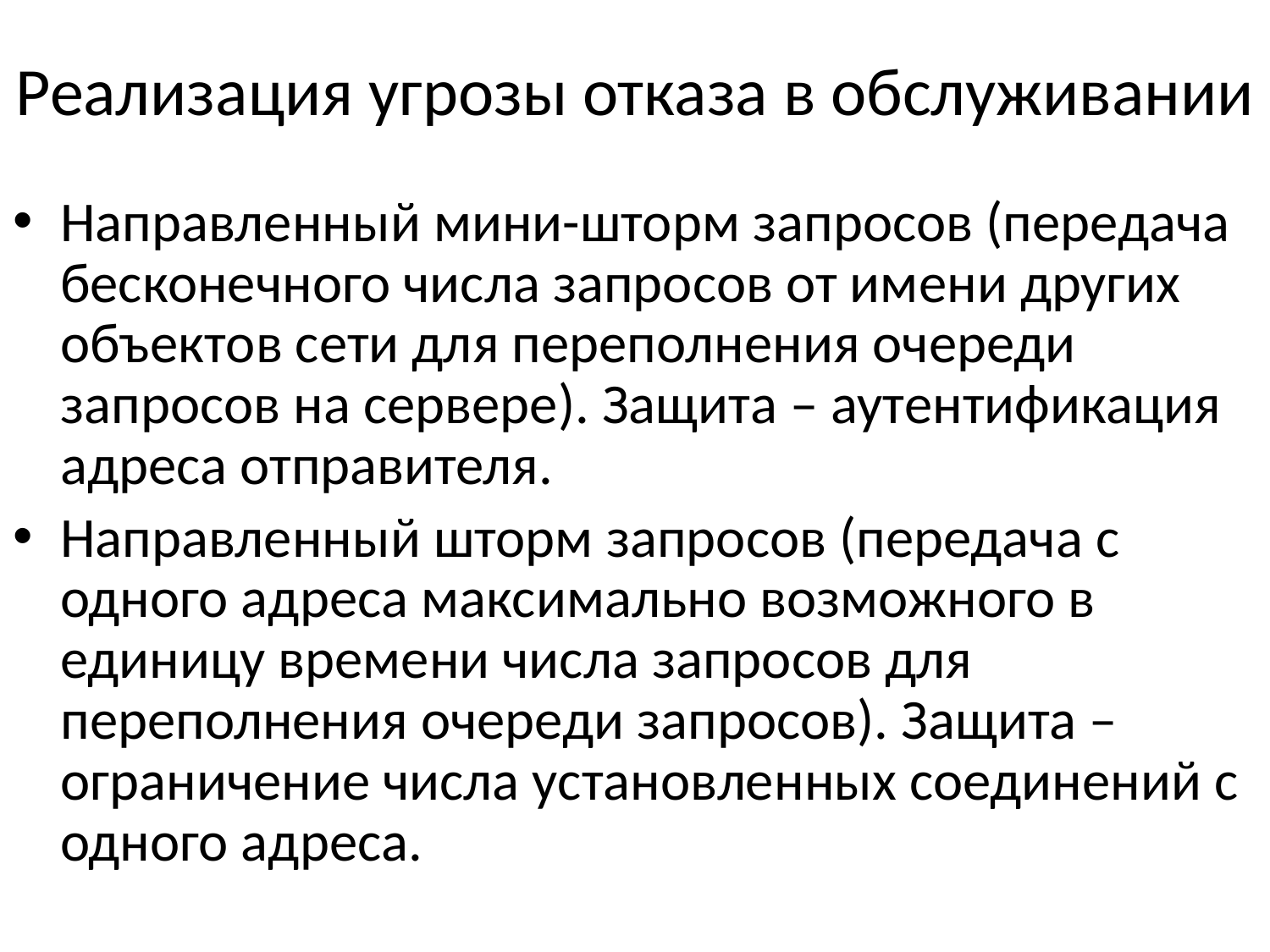

# Реализация угрозы отказа в обслуживании
Направленный мини-шторм запросов (передача бесконечного числа запросов от имени других объектов сети для переполнения очереди запросов на сервере). Защита – аутентификация адреса отправителя.
Направленный шторм запросов (передача с одного адреса максимально возможного в единицу времени числа запросов для переполнения очереди запросов). Защита – ограничение числа установленных соединений с одного адреса.